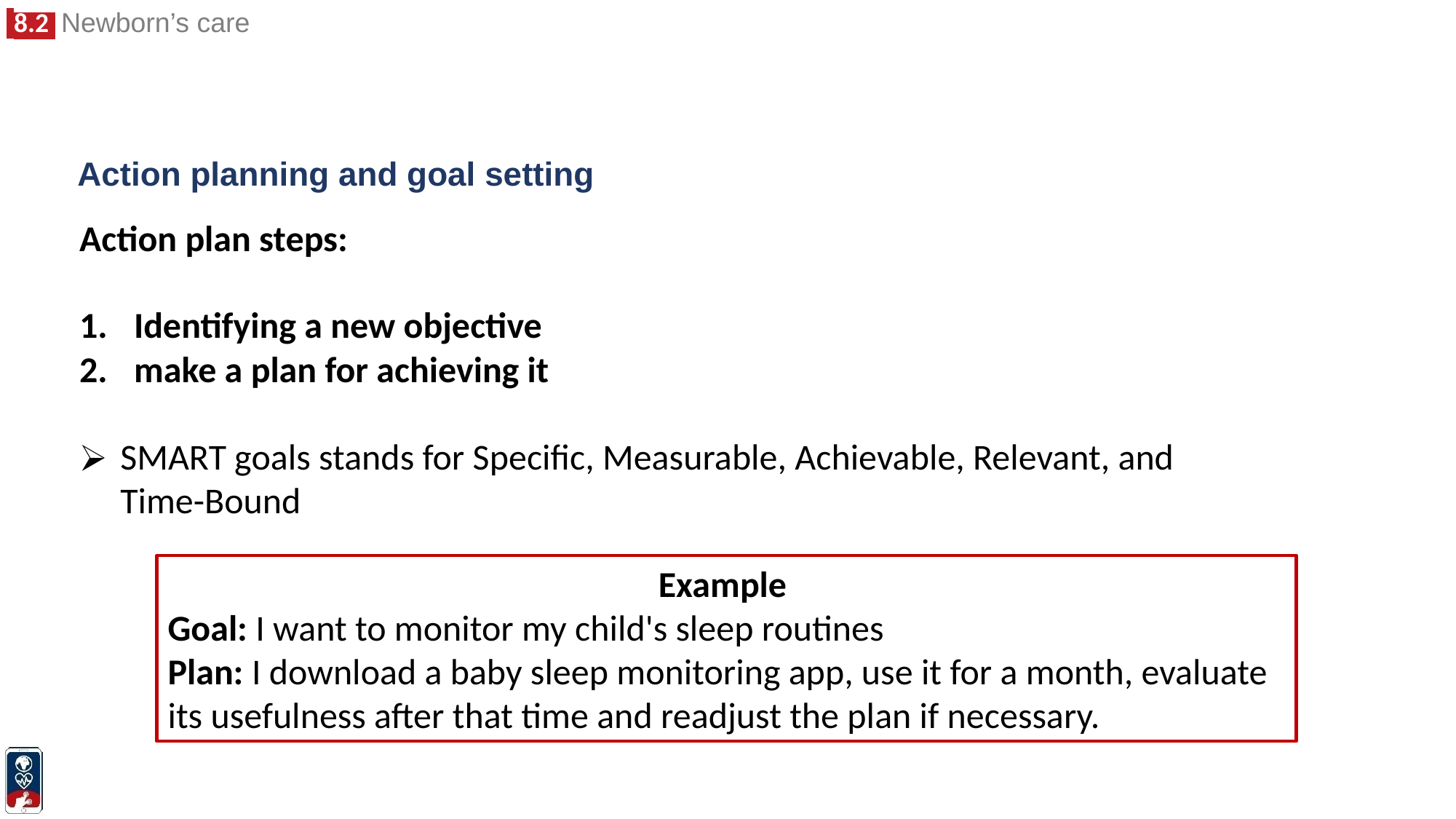

# Action planning and goal setting
Action plan steps:

Identifying a new objective
make a plan for achieving it

SMART goals stands for Specific, Measurable, Achievable, Relevant, and Time-Bound
Example
Goal: I want to monitor my child's sleep routines
Plan: I download a baby sleep monitoring app, use it for a month, evaluate its usefulness after that time and readjust the plan if necessary.